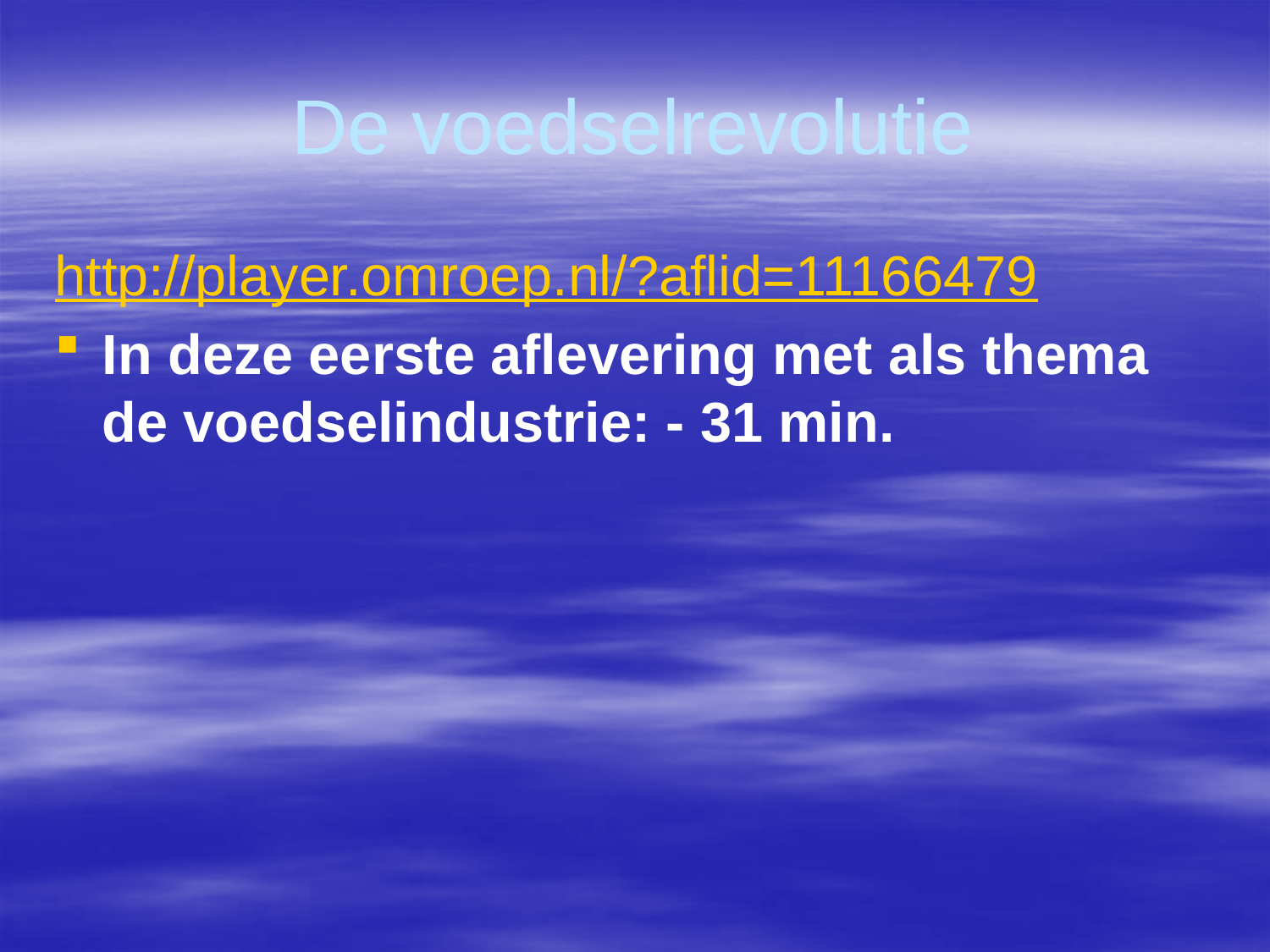

# De voedselrevolutie
http://player.omroep.nl/?aflid=11166479
In deze eerste aflevering met als thema de voedselindustrie: - 31 min.